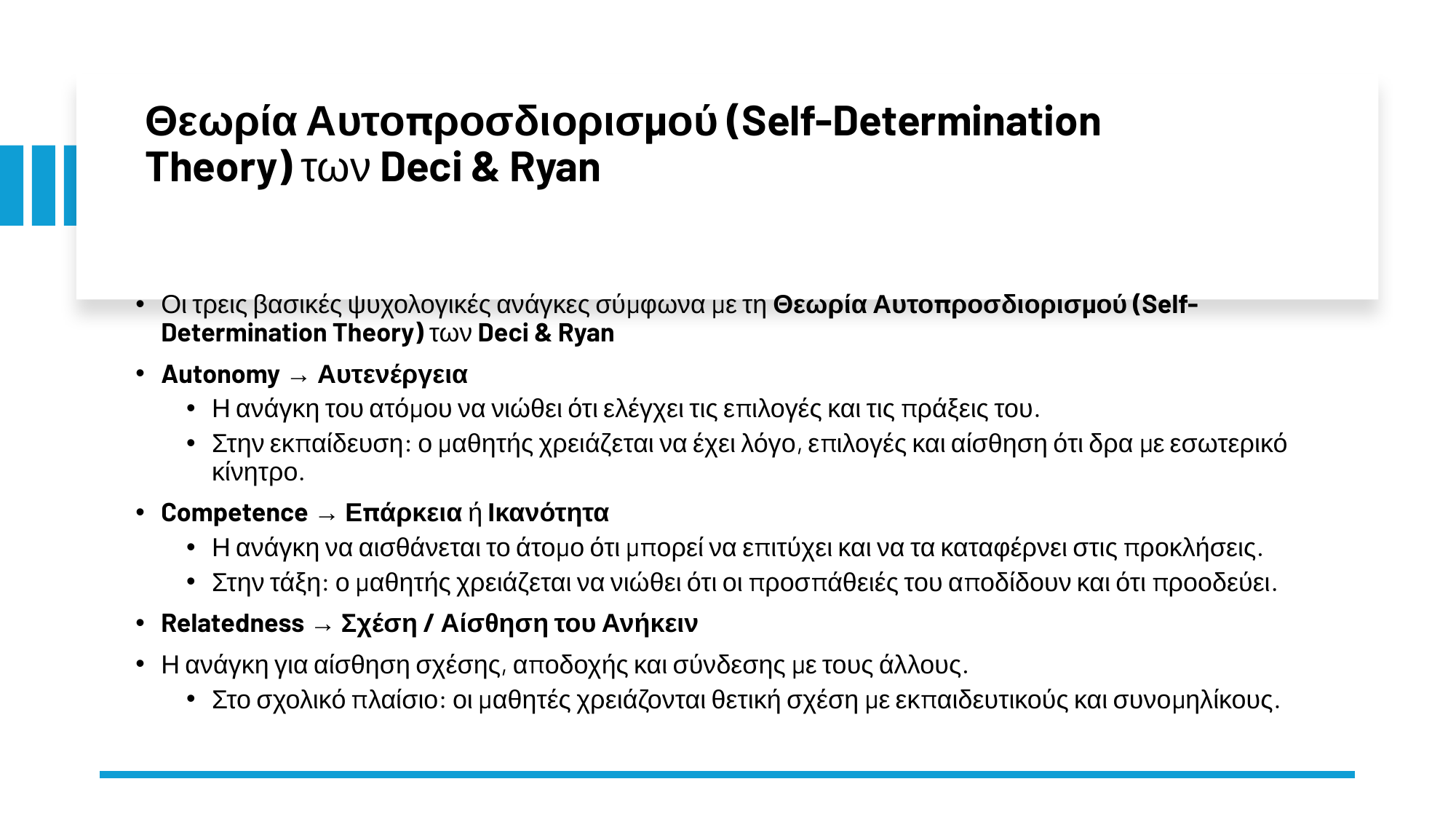

# Θεωρία Αυτοπροσδιορισμού (Self-Determination Theory) των Deci & Ryan

Οι τρεις βασικές ψυχολογικές ανάγκες σύμφωνα με τη Θεωρία Αυτοπροσδιορισμού (Self-Determination Theory) των Deci & Ryan
Autonomy → Αυτενέργεια
Η ανάγκη του ατόμου να νιώθει ότι ελέγχει τις επιλογές και τις πράξεις του.
Στην εκπαίδευση: ο μαθητής χρειάζεται να έχει λόγο, επιλογές και αίσθηση ότι δρα με εσωτερικό κίνητρο.
Competence → Επάρκεια ή Ικανότητα
Η ανάγκη να αισθάνεται το άτομο ότι μπορεί να επιτύχει και να τα καταφέρνει στις προκλήσεις.
Στην τάξη: ο μαθητής χρειάζεται να νιώθει ότι οι προσπάθειές του αποδίδουν και ότι προοδεύει.
Relatedness → Σχέση / Αίσθηση του Ανήκειν
Η ανάγκη για αίσθηση σχέσης, αποδοχής και σύνδεσης με τους άλλους.
Στο σχολικό πλαίσιο: οι μαθητές χρειάζονται θετική σχέση με εκπαιδευτικούς και συνομηλίκους.